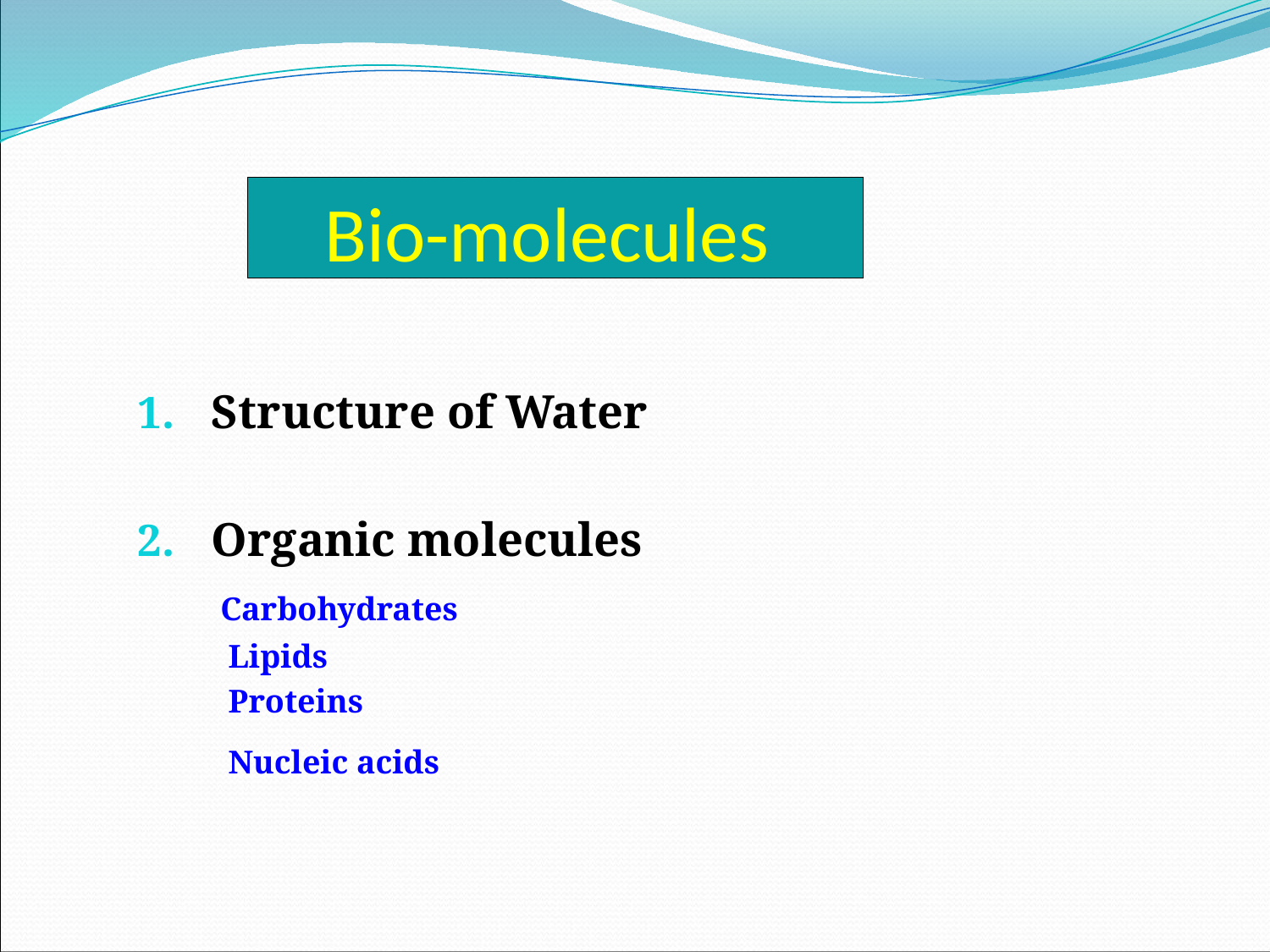

# Bio-molecules
Structure of Water

Organic molecules
       Carbohydrates
           Lipids
           Proteins
           Nucleic acids